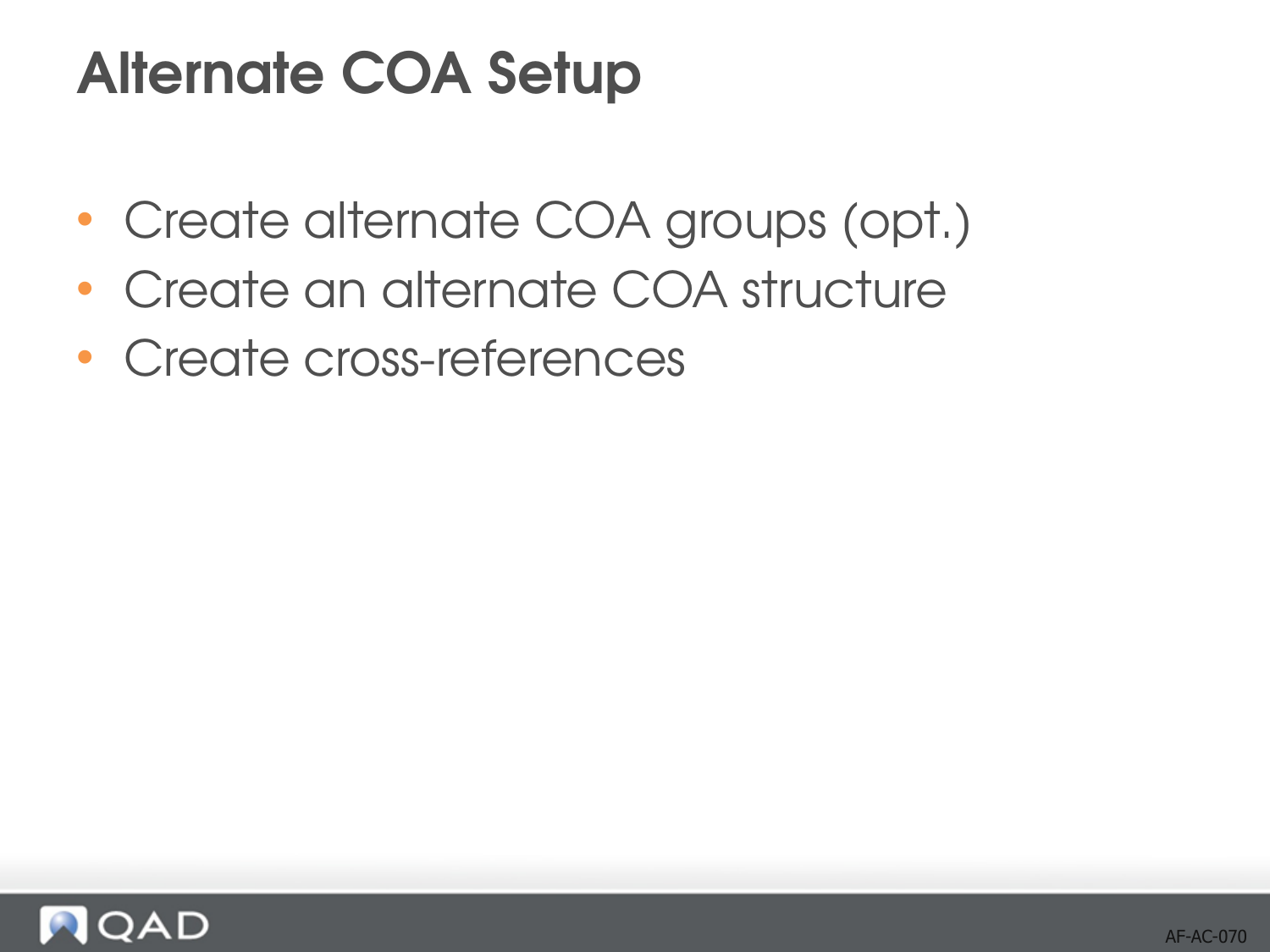

# Alternate COA Setup
Create alternate COA groups (opt.)
Create an alternate COA structure
Create cross-references
AF-AC-070